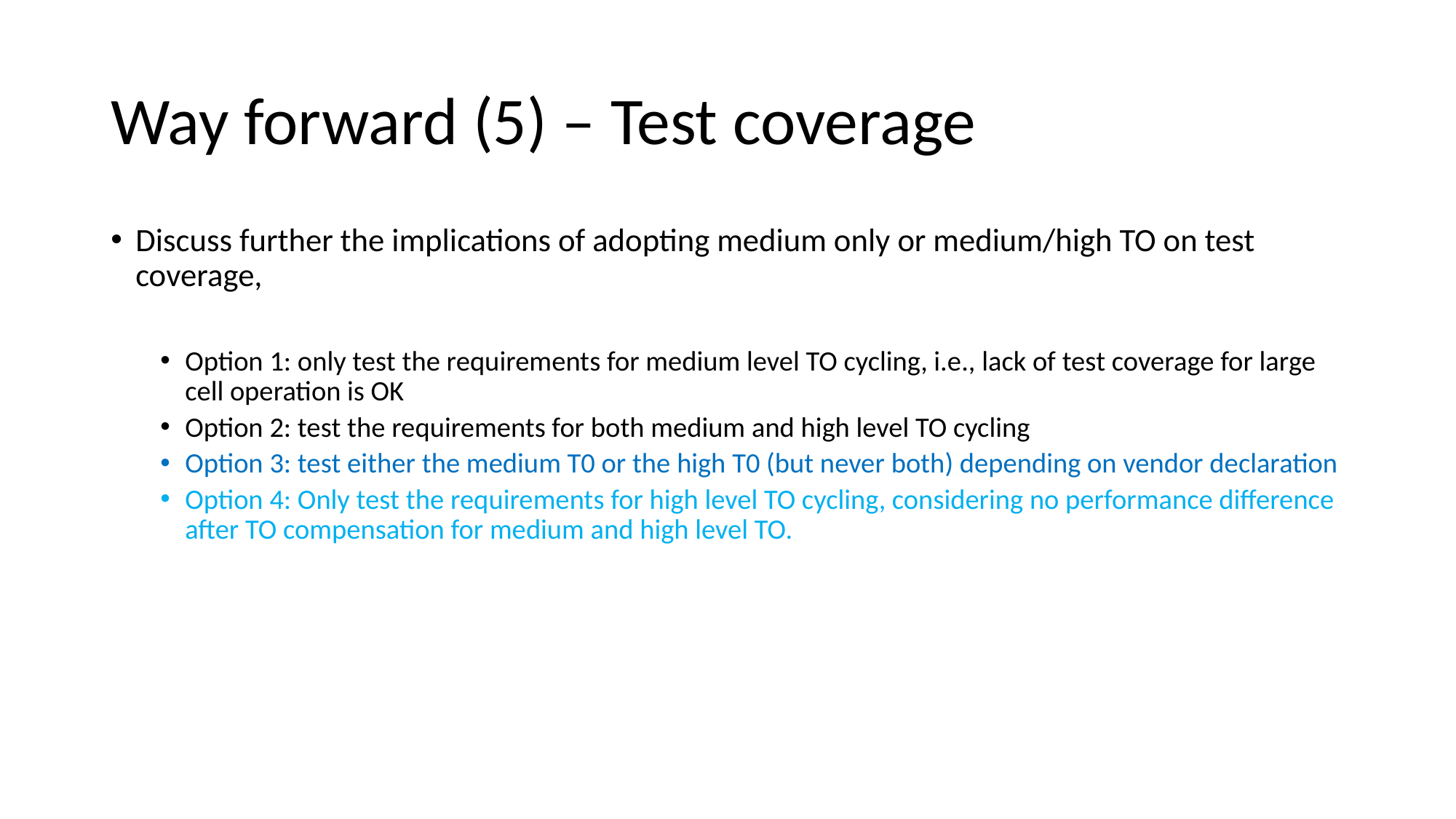

# Way forward (5) – Test coverage
Discuss further the implications of adopting medium only or medium/high TO on test coverage,

Option 1: only test the requirements for medium level TO cycling, i.e., lack of test coverage for large cell operation is OK
Option 2: test the requirements for both medium and high level TO cycling
Option 3: test either the medium T0 or the high T0 (but never both) depending on vendor declaration
Option 4: Only test the requirements for high level TO cycling, considering no performance difference after TO compensation for medium and high level TO.